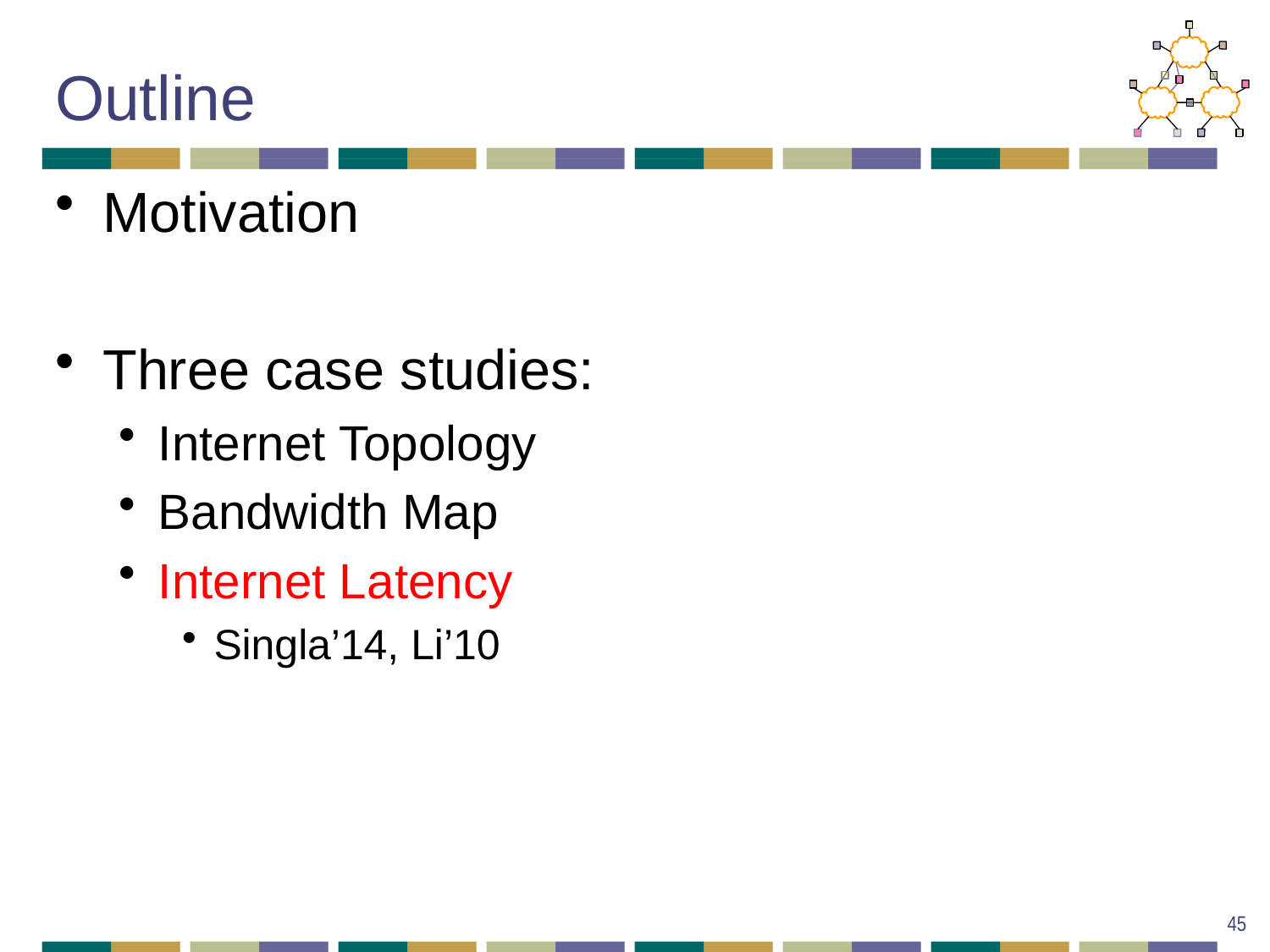

# Outline
Motivation

Three case studies:
Internet Topology
Bandwidth Map
Internet Latency
Singla’14, Li’10
45